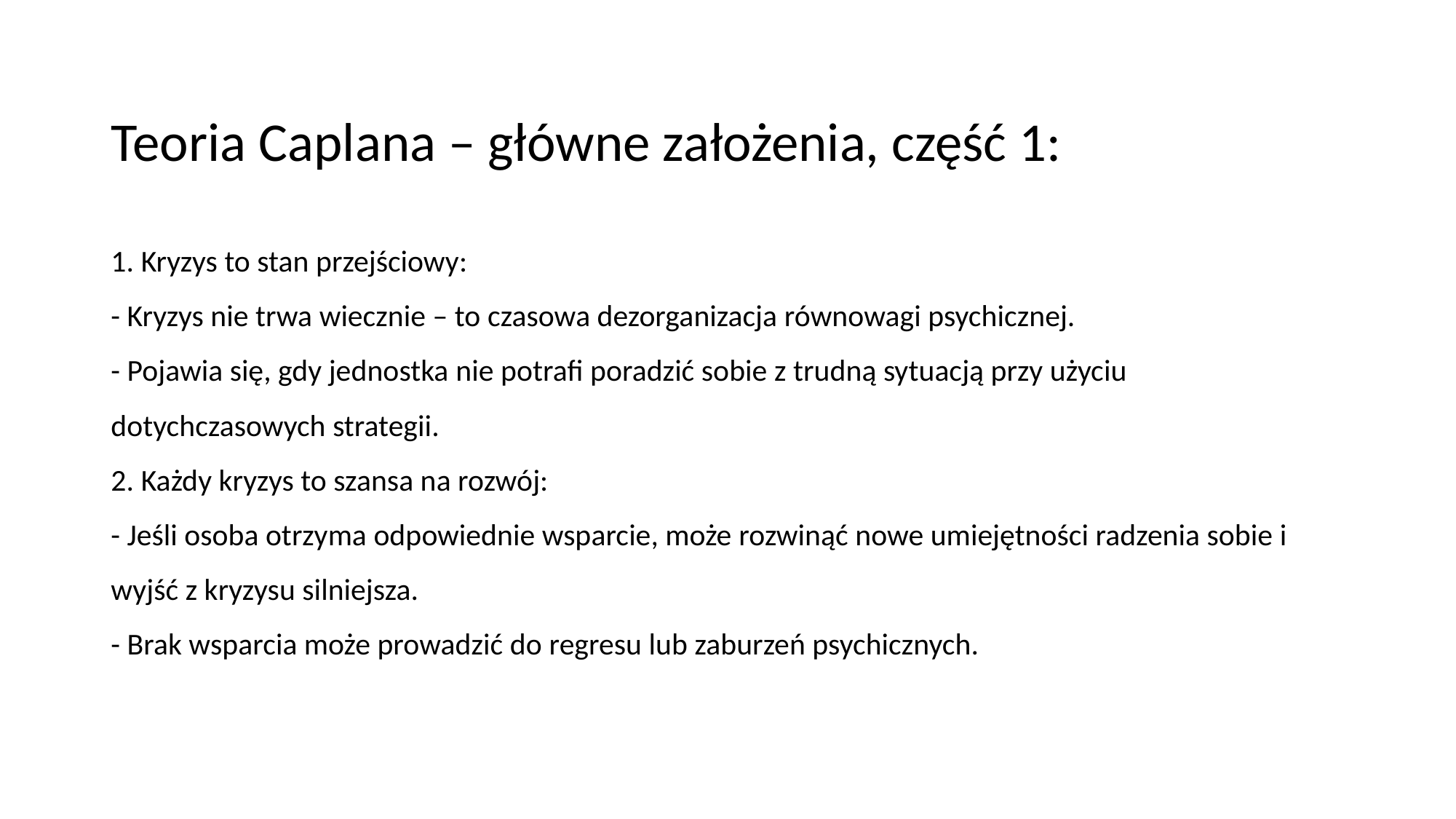

# Teoria Caplana – główne założenia, część 1:
1. Kryzys to stan przejściowy:
- Kryzys nie trwa wiecznie – to czasowa dezorganizacja równowagi psychicznej.
- Pojawia się, gdy jednostka nie potrafi poradzić sobie z trudną sytuacją przy użyciu dotychczasowych strategii.
2. Każdy kryzys to szansa na rozwój:
- Jeśli osoba otrzyma odpowiednie wsparcie, może rozwinąć nowe umiejętności radzenia sobie i wyjść z kryzysu silniejsza.
- Brak wsparcia może prowadzić do regresu lub zaburzeń psychicznych.